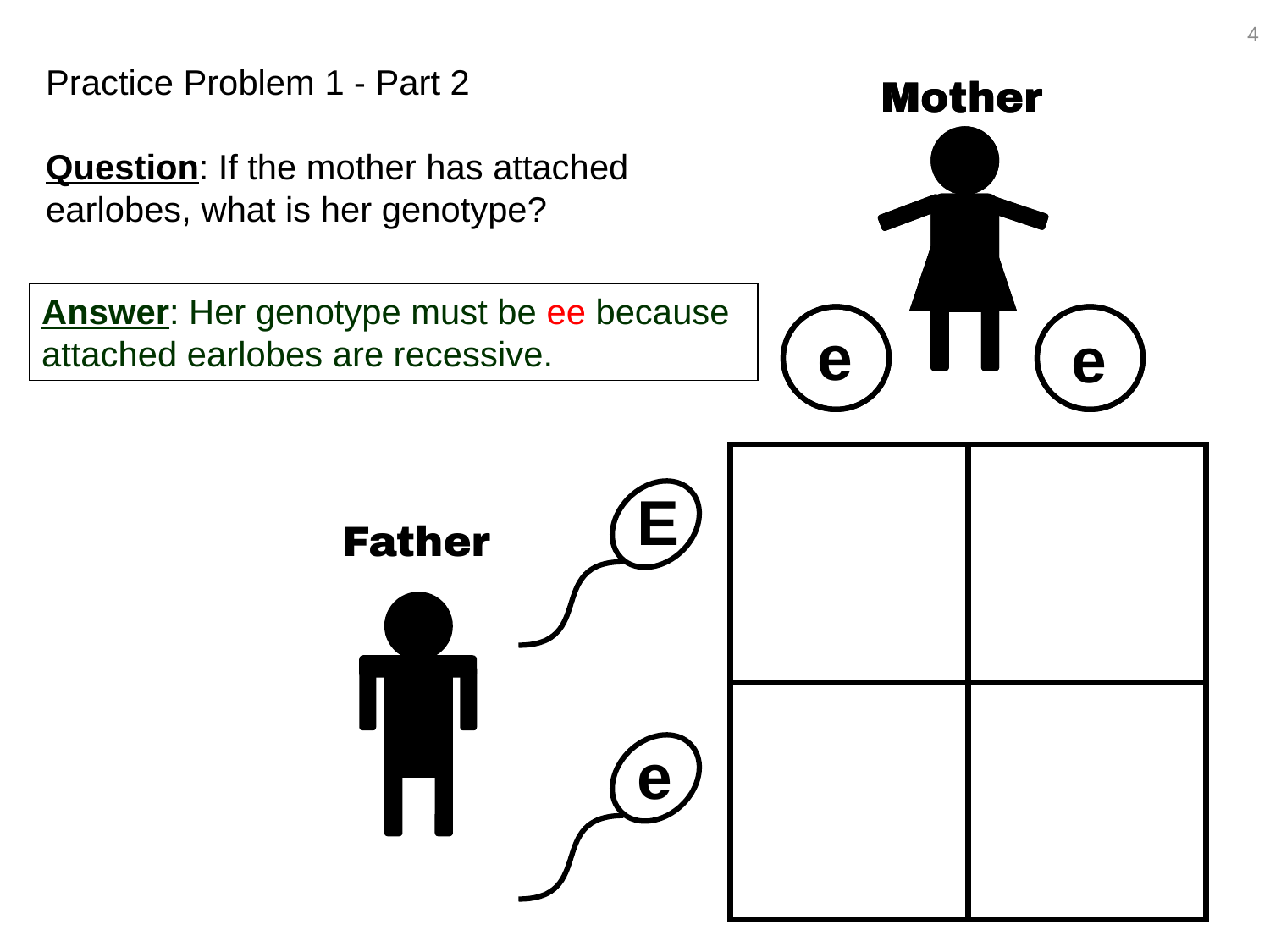

4
Practice Problem 1 - Part 2

Question: If the mother has attached earlobes, what is her genotype?
Mother
Mother

Answer: Her genotype must be ee because attached earlobes are recessive.

e
e

E

Father

e